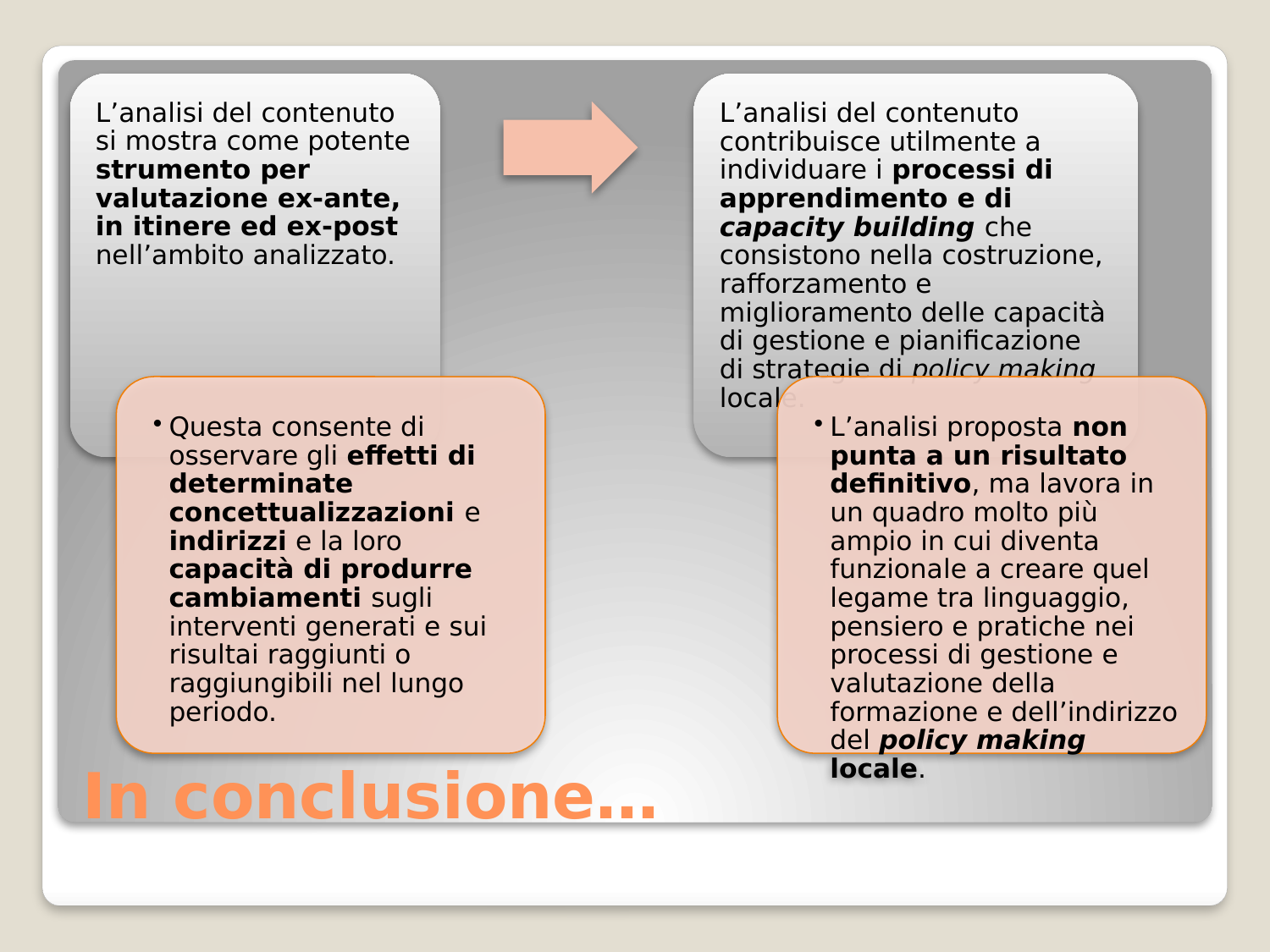

L’analisi del contenuto si mostra come potente strumento per valutazione ex-ante, in itinere ed ex-post nell’ambito analizzato.
Questa consente di osservare gli effetti di determinate concettualizzazioni e indirizzi e la loro capacità di produrre cambiamenti sugli interventi generati e sui risultai raggiunti o raggiungibili nel lungo periodo.

L’analisi del contenuto contribuisce utilmente a individuare i processi di apprendimento e di capacity building che consistono nella costruzione, rafforzamento e miglioramento delle capacità di gestione e pianificazione di strategie di policy making locale.
L’analisi proposta non punta a un risultato definitivo, ma lavora in un quadro molto più ampio in cui diventa funzionale a creare quel legame tra linguaggio, pensiero e pratiche nei processi di gestione e valutazione della formazione e dell’indirizzo del policy making locale.
# In conclusione…